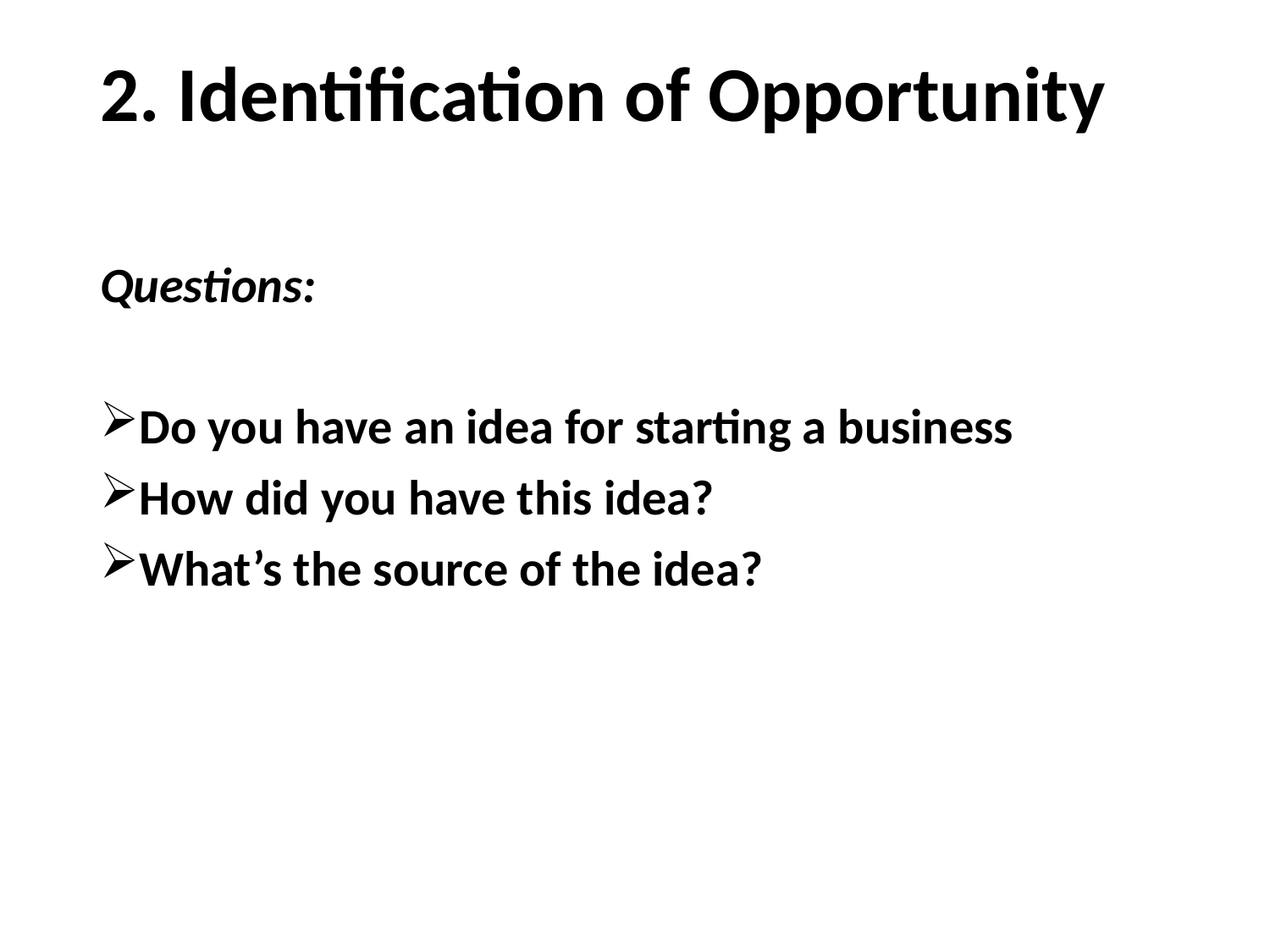

# 2. Identification of Opportunity
Questions:

Do you have an idea for starting a business
How did you have this idea?
What’s the source of the idea?